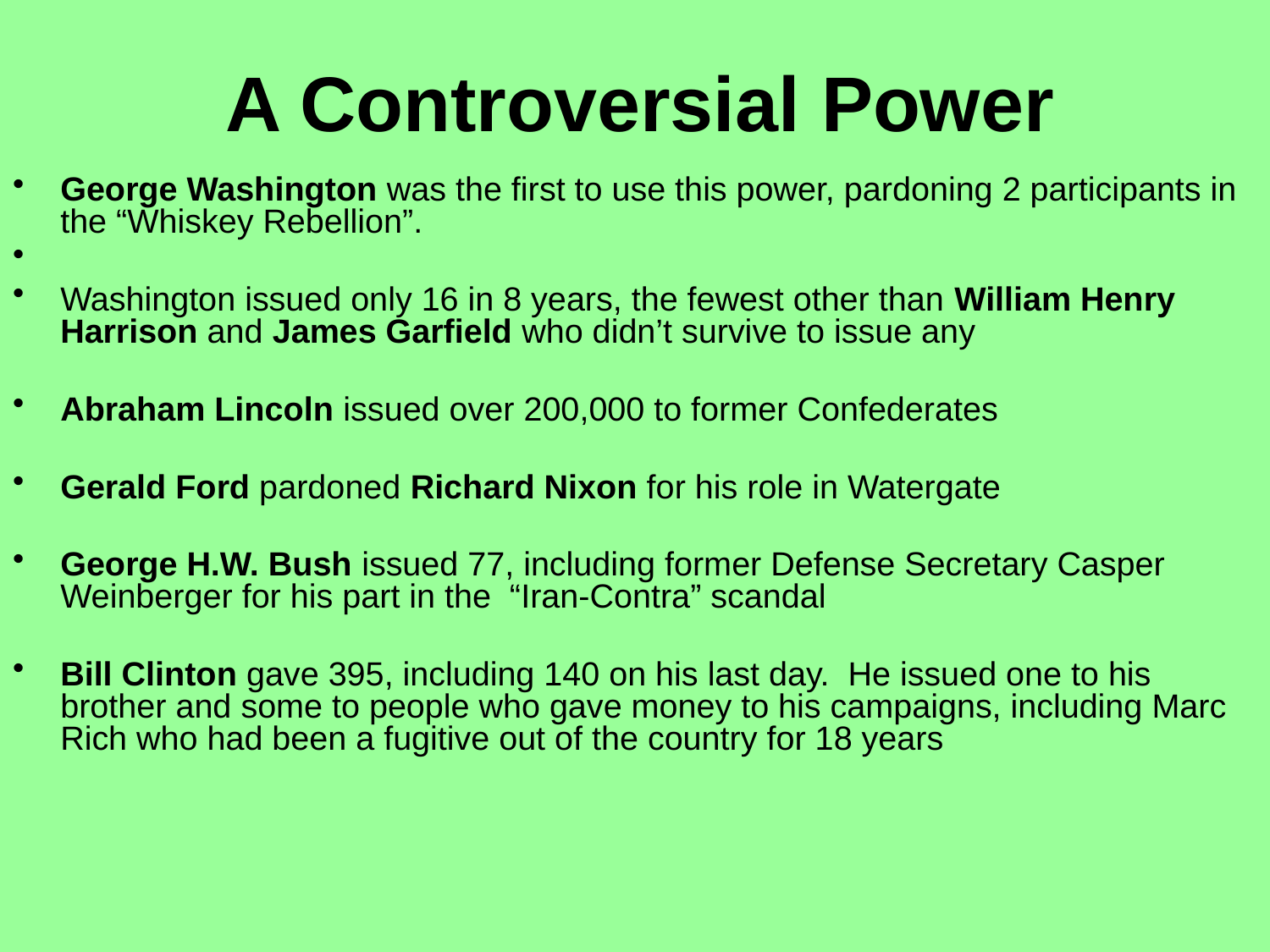

A Controversial Power
George Washington was the first to use this power, pardoning 2 participants in the “Whiskey Rebellion”.

Washington issued only 16 in 8 years, the fewest other than William Henry Harrison and James Garfield who didn’t survive to issue any

Abraham Lincoln issued over 200,000 to former Confederates

Gerald Ford pardoned Richard Nixon for his role in Watergate

George H.W. Bush issued 77, including former Defense Secretary Casper Weinberger for his part in the  “Iran-Contra” scandal

Bill Clinton gave 395, including 140 on his last day.  He issued one to his brother and some to people who gave money to his campaigns, including Marc Rich who had been a fugitive out of the country for 18 years